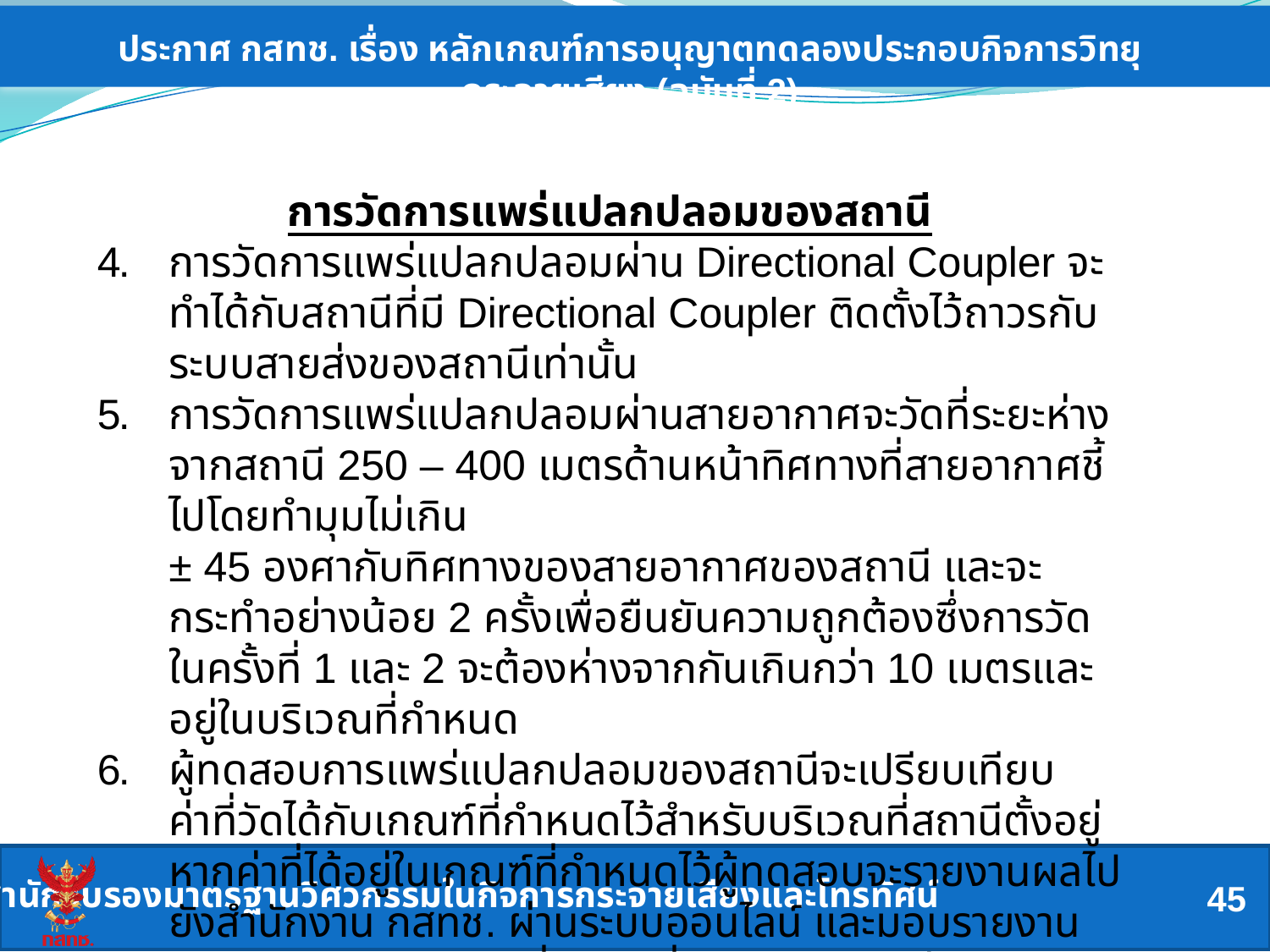

ประกาศ กสทช. เรื่อง หลักเกณฑ์การอนุญาตทดลองประกอบกิจการวิทยุกระจายเสียง (ฉบับที่ 2)
การวัดการแพร่แปลกปลอมของสถานี
การวัดการแพร่แปลกปลอมผ่าน Directional Coupler จะทำได้กับสถานีที่มี Directional Coupler ติดตั้งไว้ถาวรกับระบบสายส่งของสถานีเท่านั้น
การวัดการแพร่แปลกปลอมผ่านสายอากาศจะวัดที่ระยะห่างจากสถานี 250 – 400 เมตรด้านหน้าทิศทางที่สายอากาศชี้ไปโดยทำมุมไม่เกิน
± 45 องศากับทิศทางของสายอากาศของสถานี และจะกระทำอย่างน้อย 2 ครั้งเพื่อยืนยันความถูกต้องซึ่งการวัดในครั้งที่ 1 และ 2 จะต้องห่างจากกันเกินกว่า 10 เมตรและอยู่ในบริเวณที่กำหนด
ผู้ทดสอบการแพร่แปลกปลอมของสถานีจะเปรียบเทียบค่าที่วัดได้กับเกณฑ์ที่กำหนดไว้สำหรับบริเวณที่สถานีตั้งอยู่ หากค่าที่ได้อยู่ในเกณฑ์ที่กำหนดไว้ผู้ทดสอบจะรายงานผลไปยังสำนักงาน กสทช. ผ่านระบบออนไลน์ และมอบรายงานผลการวัดให้กับสถานีเพื่อนำไปยื่นประกอบการต่อใบอนุญาตทดลองประกอบกิจการต่อไป